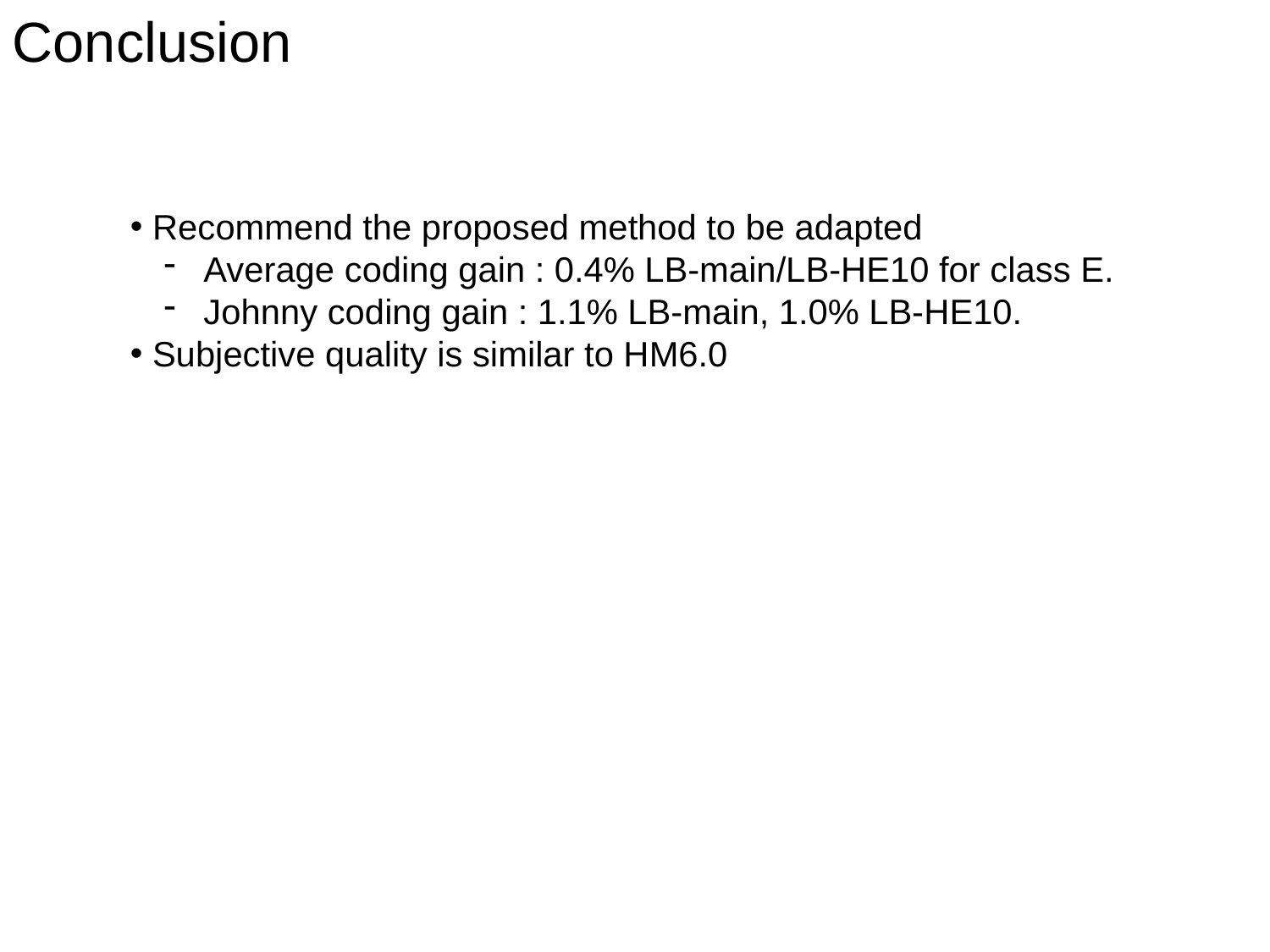

Conclusion
 Recommend the proposed method to be adapted
 Average coding gain : 0.4% LB-main/LB-HE10 for class E.
 Johnny coding gain : 1.1% LB-main, 1.0% LB-HE10.
 Subjective quality is similar to HM6.0